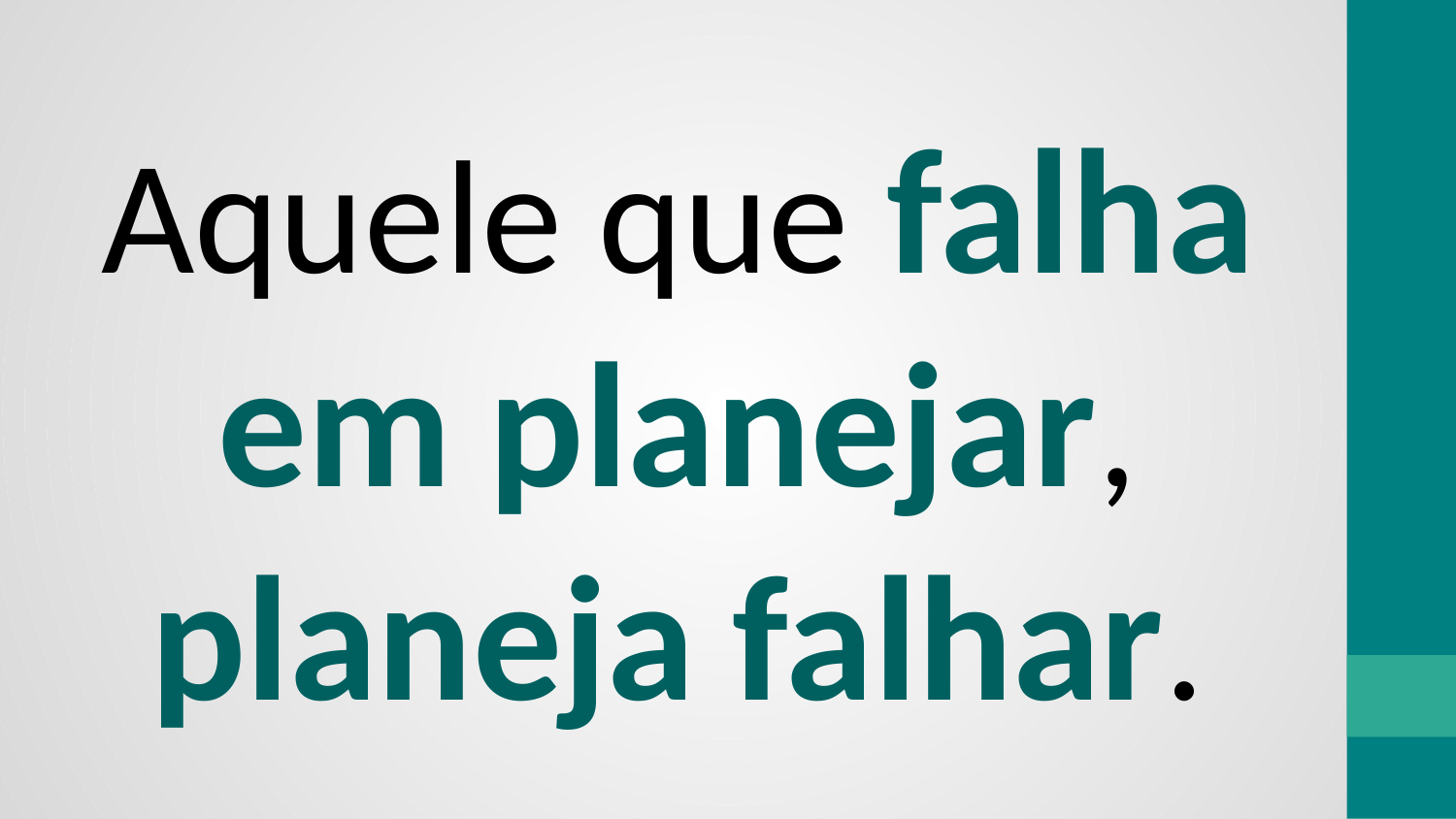

Aquele que falha em planejar, planeja falhar.